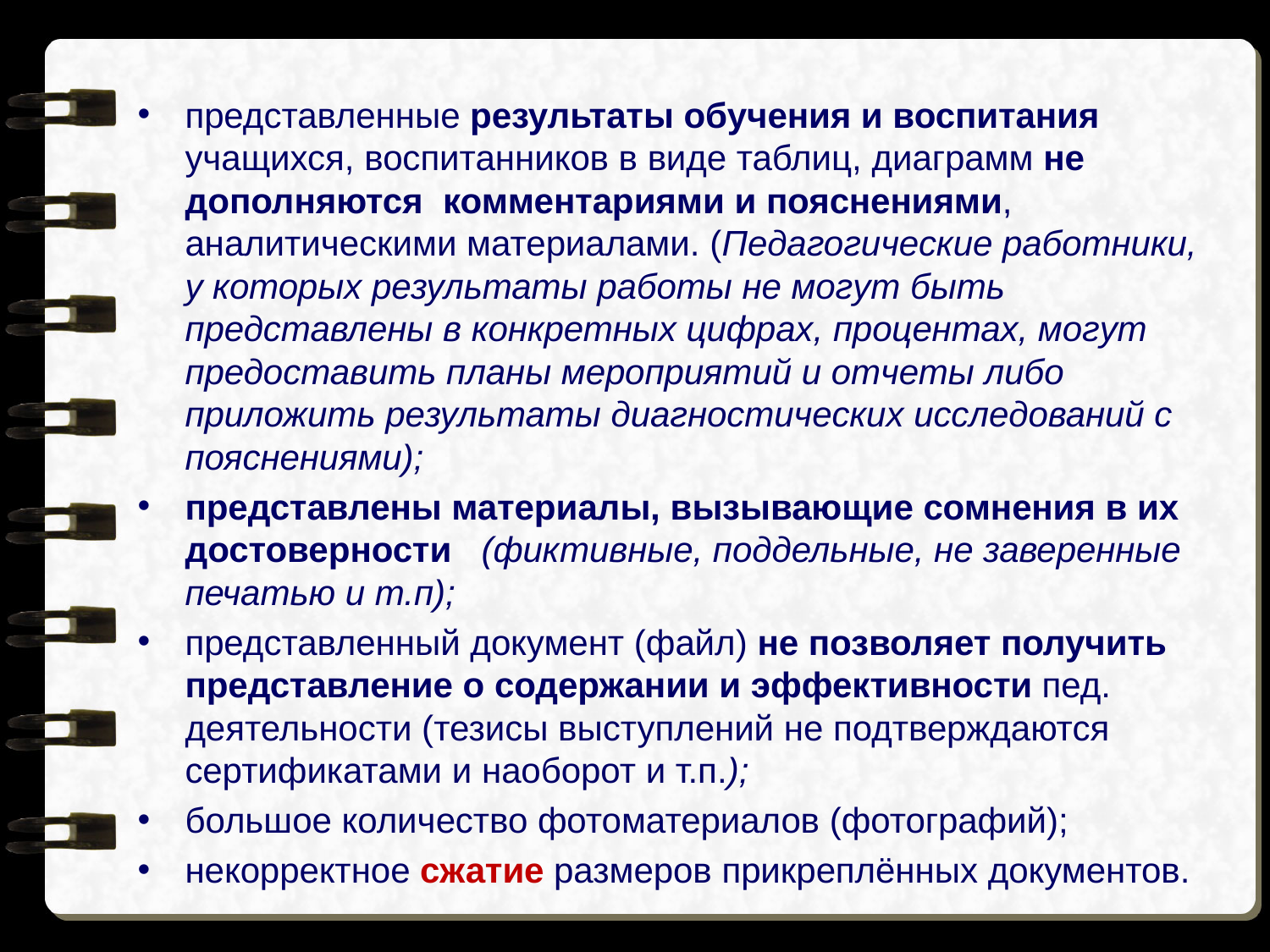

представленные результаты обучения и воспитания учащихся, воспитанников в виде таблиц, диаграмм не дополняются  комментариями и пояснениями, аналитическими материалами. (Педагогические работники, у которых результаты работы не могут быть представлены в конкретных цифрах, процентах, могут предоставить планы мероприятий и отчеты либо приложить результаты диагностических исследований с пояснениями);
представлены материалы, вызывающие сомнения в их достоверности   (фиктивные, поддельные, не заверенные печатью и т.п);
представленный документ (файл) не позволяет получить представление о содержании и эффективности пед. деятельности (тезисы выступлений не подтверждаются сертификатами и наоборот и т.п.);
большое количество фотоматериалов (фотографий);
некорректное сжатие размеров прикреплённых документов.